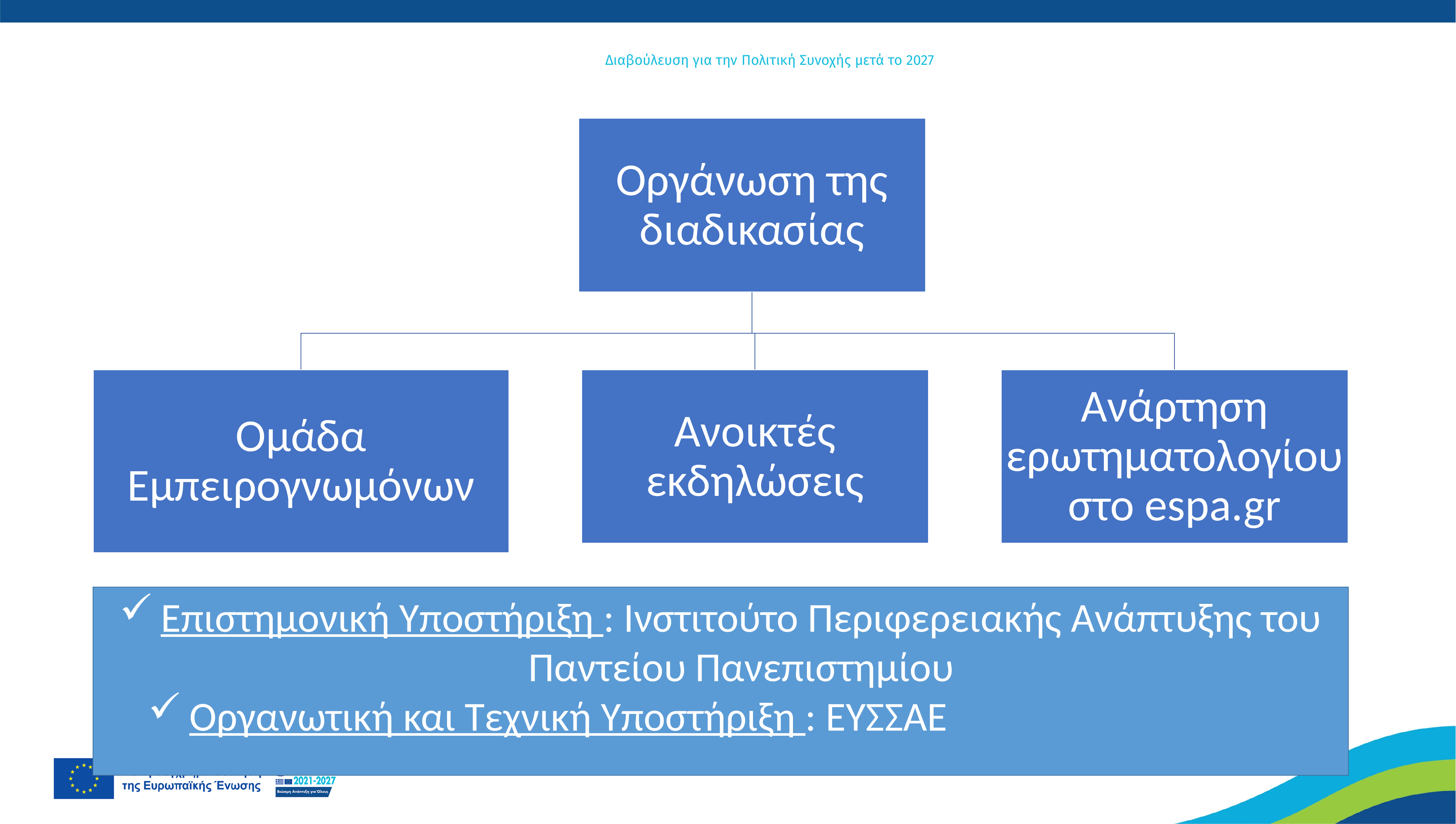

# Διαβούλευση για την Πολιτική Συνοχής μετά το 2027
Οργάνωση της διαδικασίας
Ομάδα Εμπειρογνωμόνων
Ανοικτές εκδηλώσεις
Ανάρτηση ερωτηματολογίου στο espa.gr
Επιστημονική Υποστήριξη : Ινστιτούτο Περιφερειακής Ανάπτυξης του Παντείου Πανεπιστημίου
Οργανωτική και Τεχνική Υποστήριξη : ΕΥΣΣΑΕ